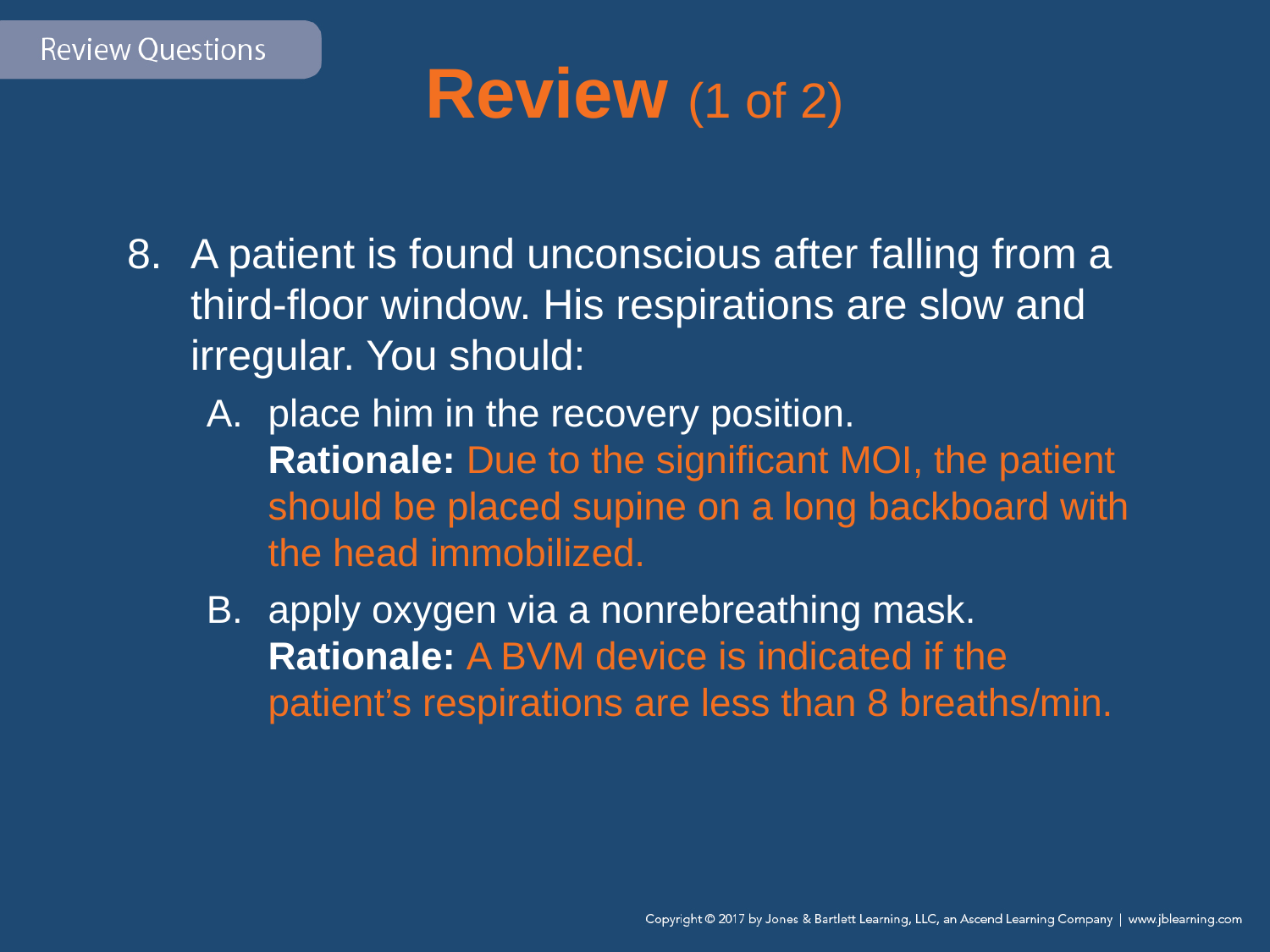

# Review (1 of 2)
A patient is found unconscious after falling from a third-floor window. His respirations are slow and irregular. You should:
place him in the recovery position.
Rationale: Due to the significant MOI, the patient should be placed supine on a long backboard with the head immobilized.
apply oxygen via a nonrebreathing mask.
Rationale: A BVM device is indicated if the patient’s respirations are less than 8 breaths/min.